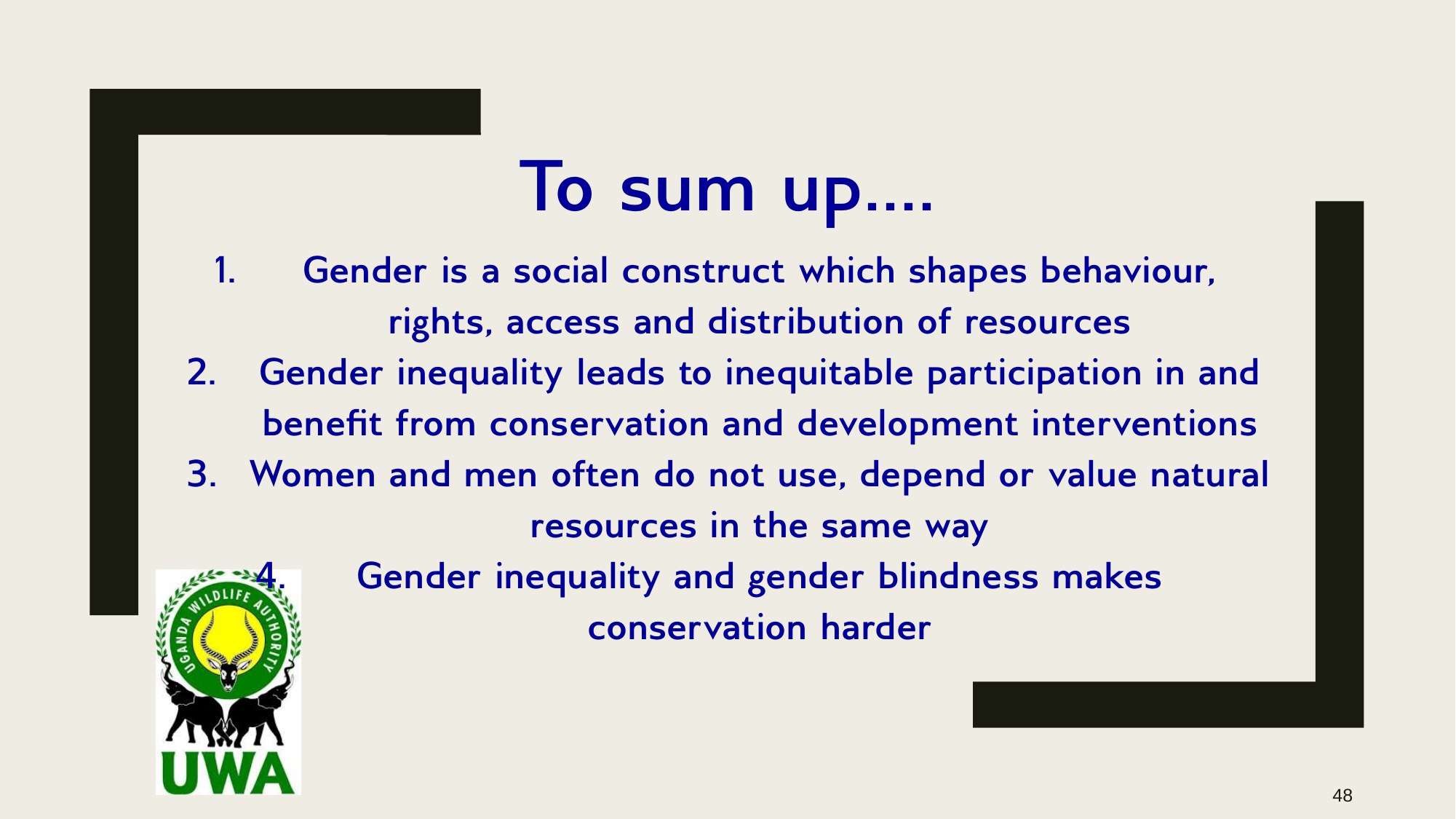

# To sum up....
Gender is a social construct which shapes behaviour, rights, access and distribution of resources
Gender inequality leads to inequitable participation in and benefit from conservation and development interventions
Women and men often do not use, depend or value natural resources in the same way
Gender inequality and gender blindness makes conservation harder

48